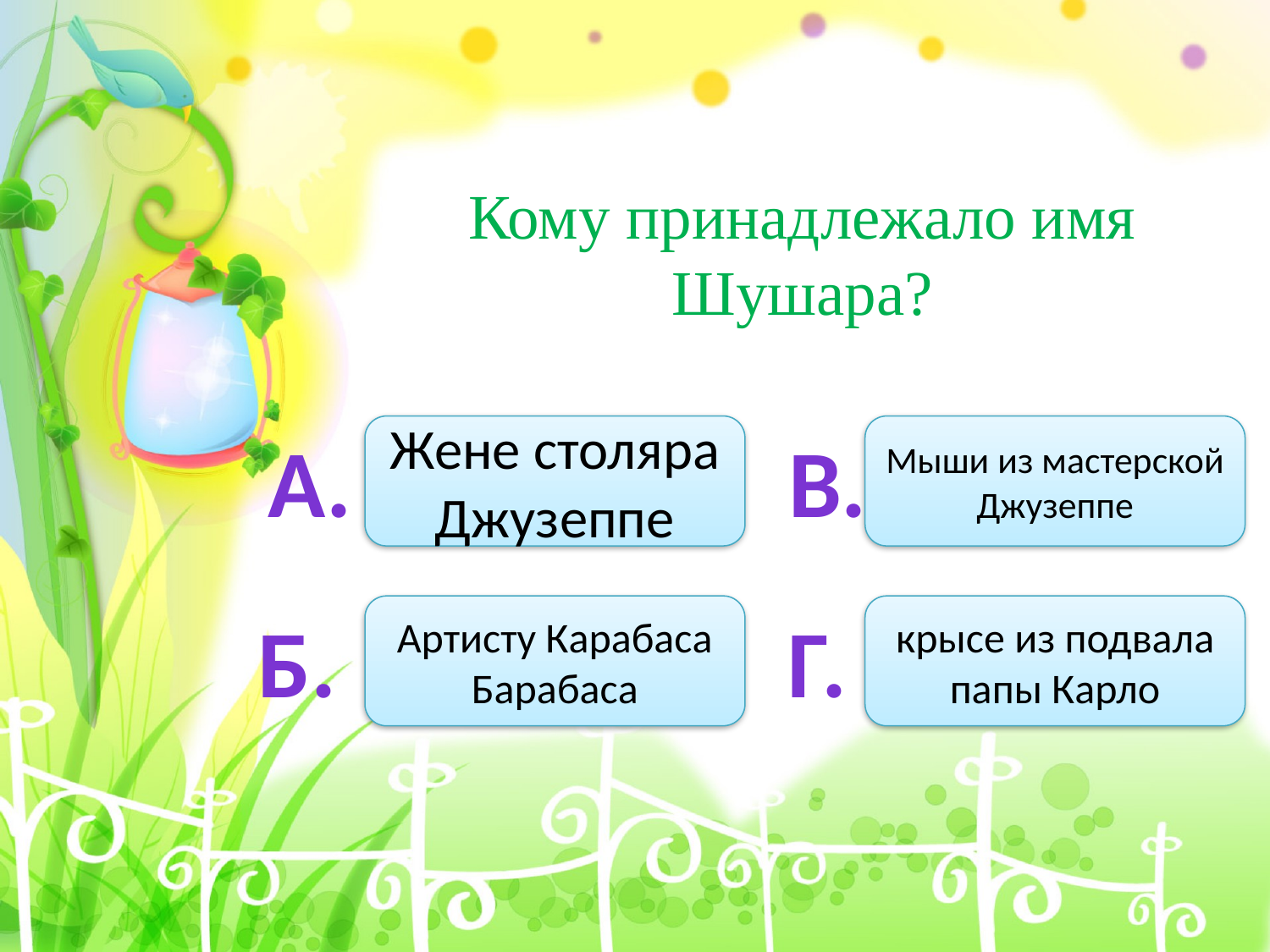

Кому принадлежало имя Шушара?
А.
Жене столяра Джузеппе
В.
Мыши из мастерской Джузеппе
Б.
Артисту Карабаса Барабаса
Г.
крысе из подвала папы Карло